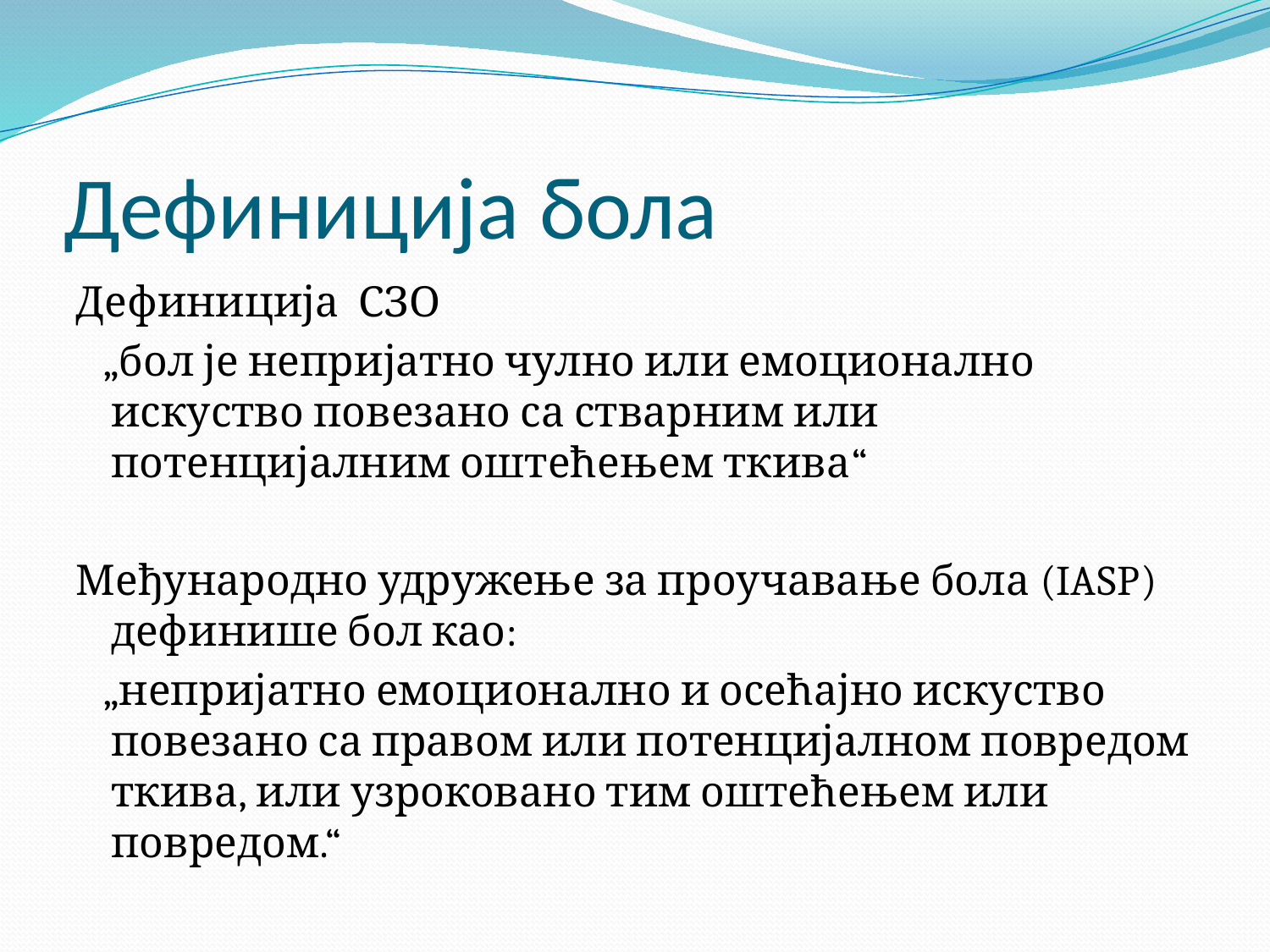

# Дефиниција бола
Дефиниција  СЗО
   „бол је непријатно чулно или емоционално искуство повезано са стварним или потенцијалним оштећењем ткива“

Међународно удружење за проучавање бола (IASP) дефинише бол као:
   „непријатно емоционално и осећајно искуство повезано са правом или потенцијалном повредом ткива, или узроковано тим оштећењем или повредом.“